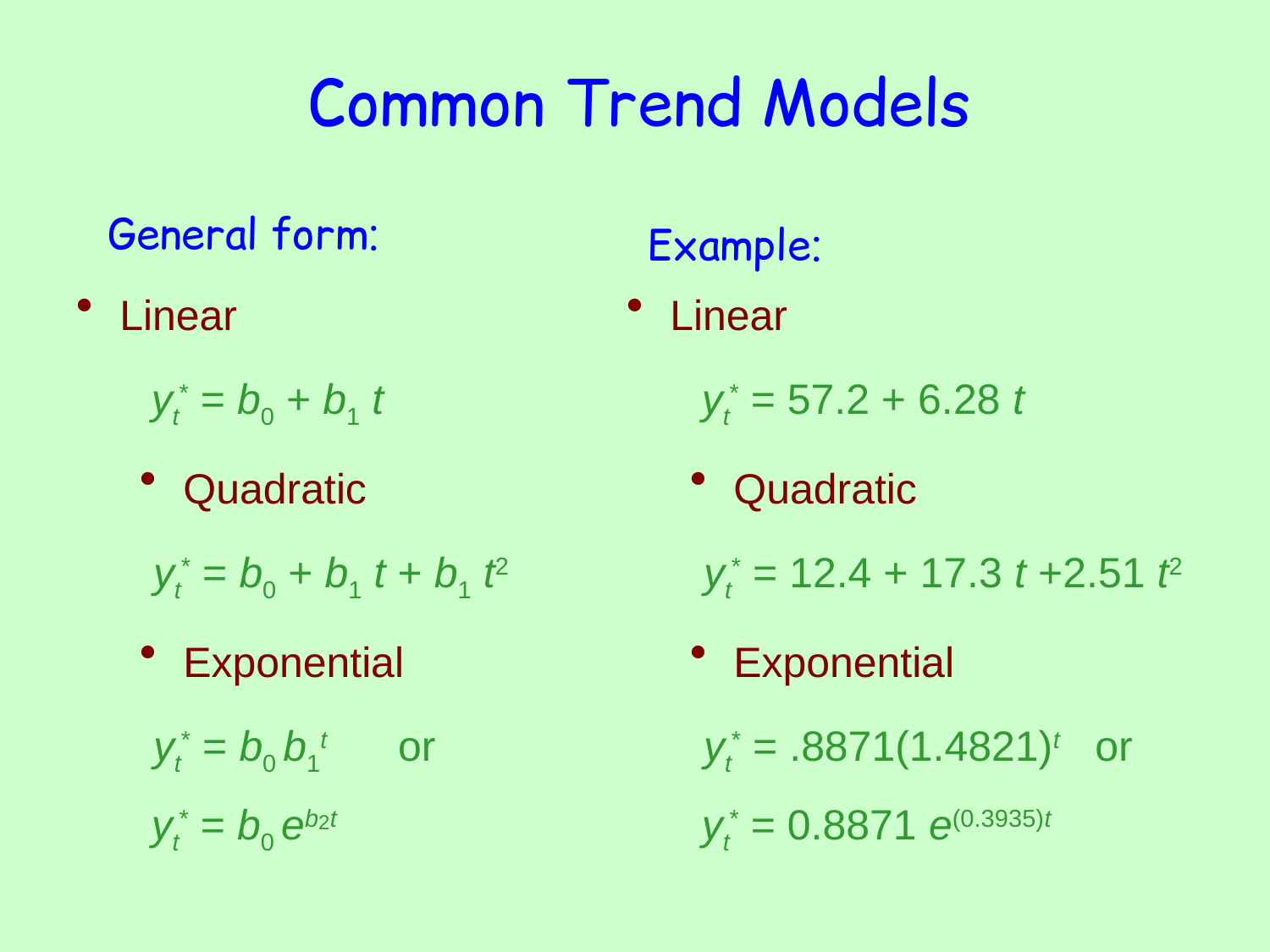

# Common Trend Models
General form:
Example:
 Linear
 yt* = b0 + b1 t
 Quadratic
 yt* = b0 + b1 t + b1 t2
 Exponential
 yt* = b0 b1t      or
 yt* = b0 eb2t
 Linear
 yt* = 57.2 + 6.28 t
 Quadratic
 yt* = 12.4 + 17.3 t +2.51 t2
 Exponential
 yt* = .8871(1.4821)t   or
 yt* = 0.8871 e(0.3935)t